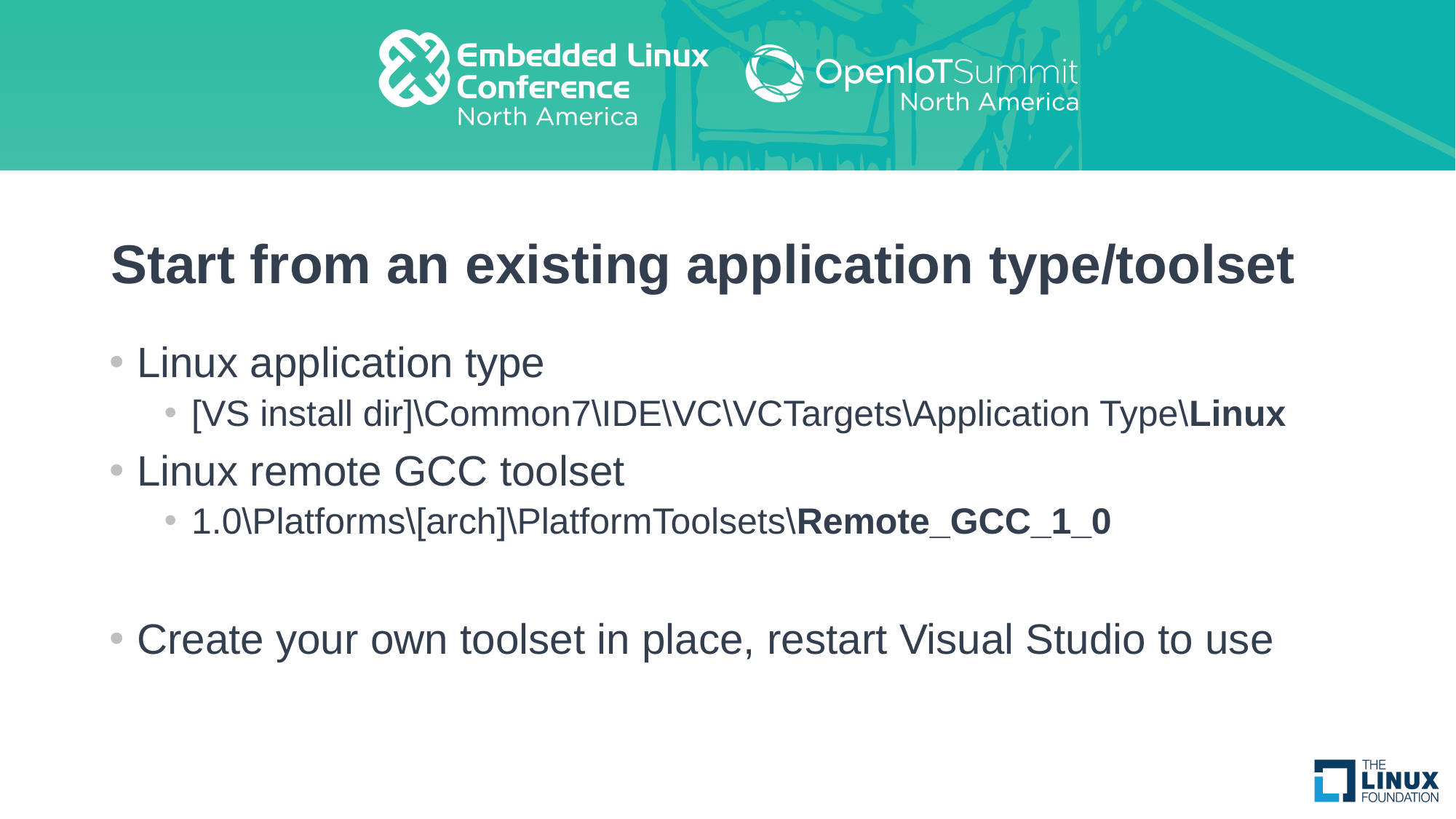

# Start from an existing application type/toolset
Linux application type
[VS install dir]\Common7\IDE\VC\VCTargets\Application Type\Linux
Linux remote GCC toolset
1.0\Platforms\[arch]\PlatformToolsets\Remote_GCC_1_0

Create your own toolset in place, restart Visual Studio to use